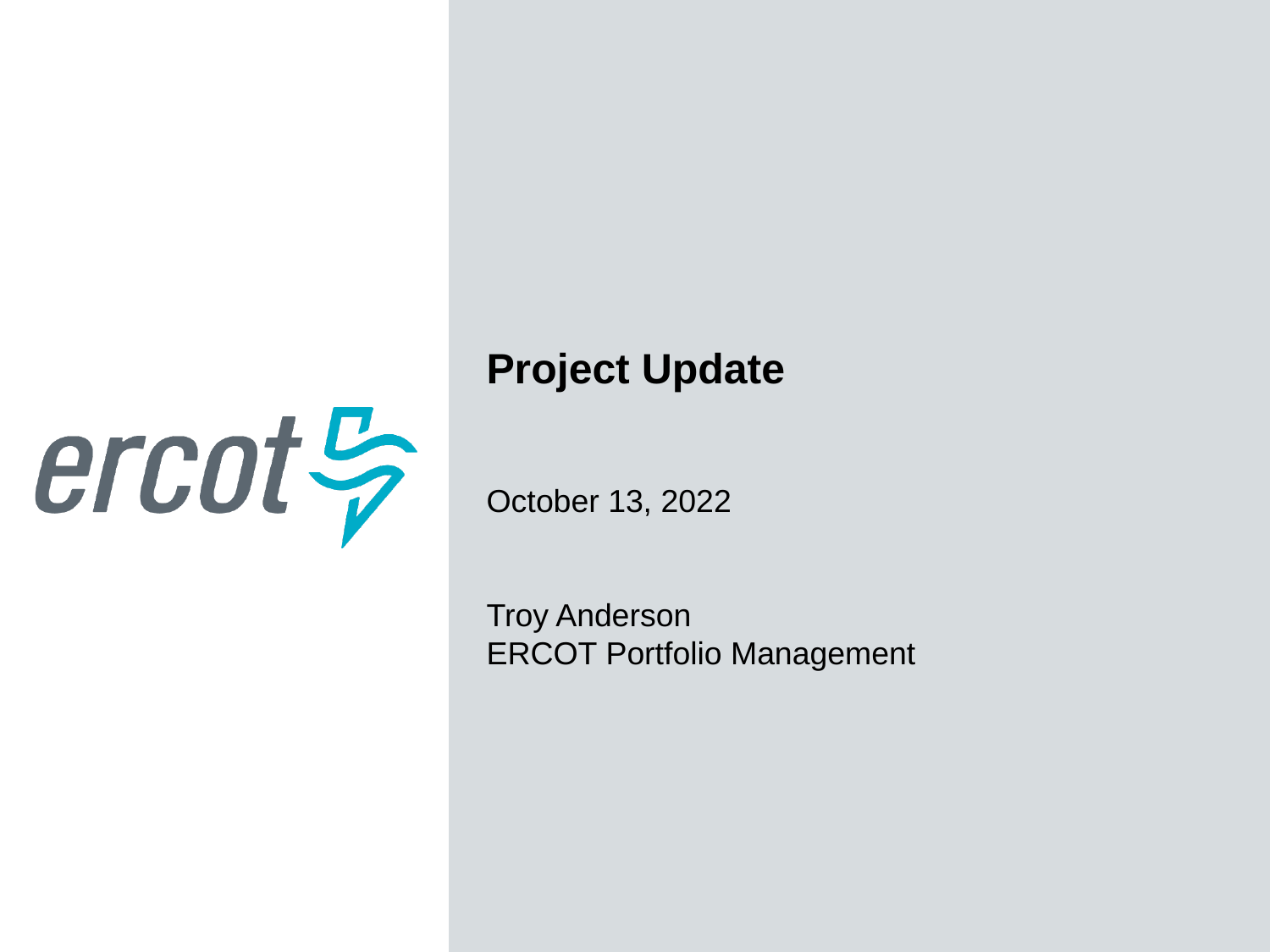

Project Update

October 13, 2022

Troy Anderson
ERCOT Portfolio Management